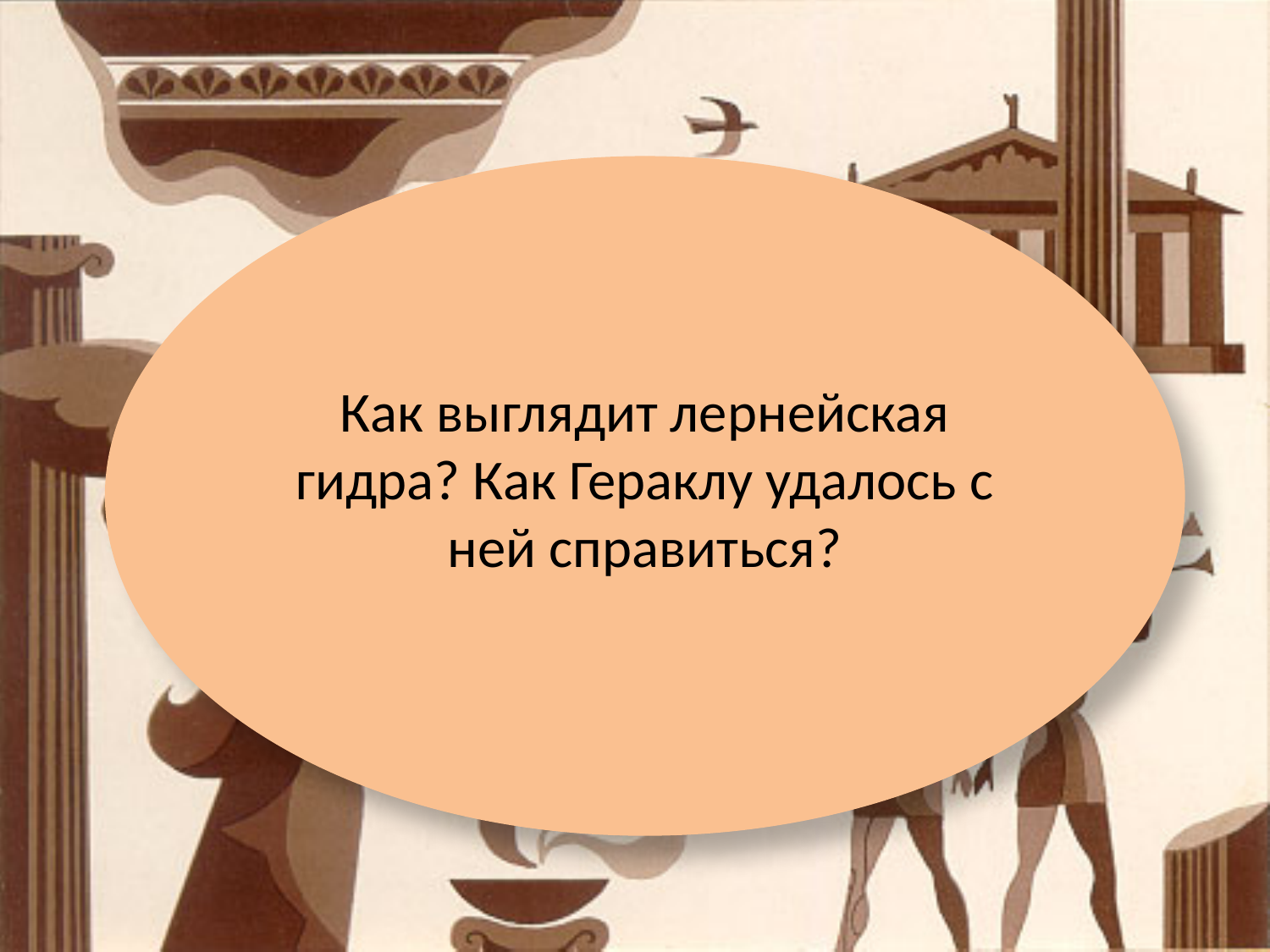

Как выглядит лернейская гидра? Как Гераклу удалось с ней справиться?